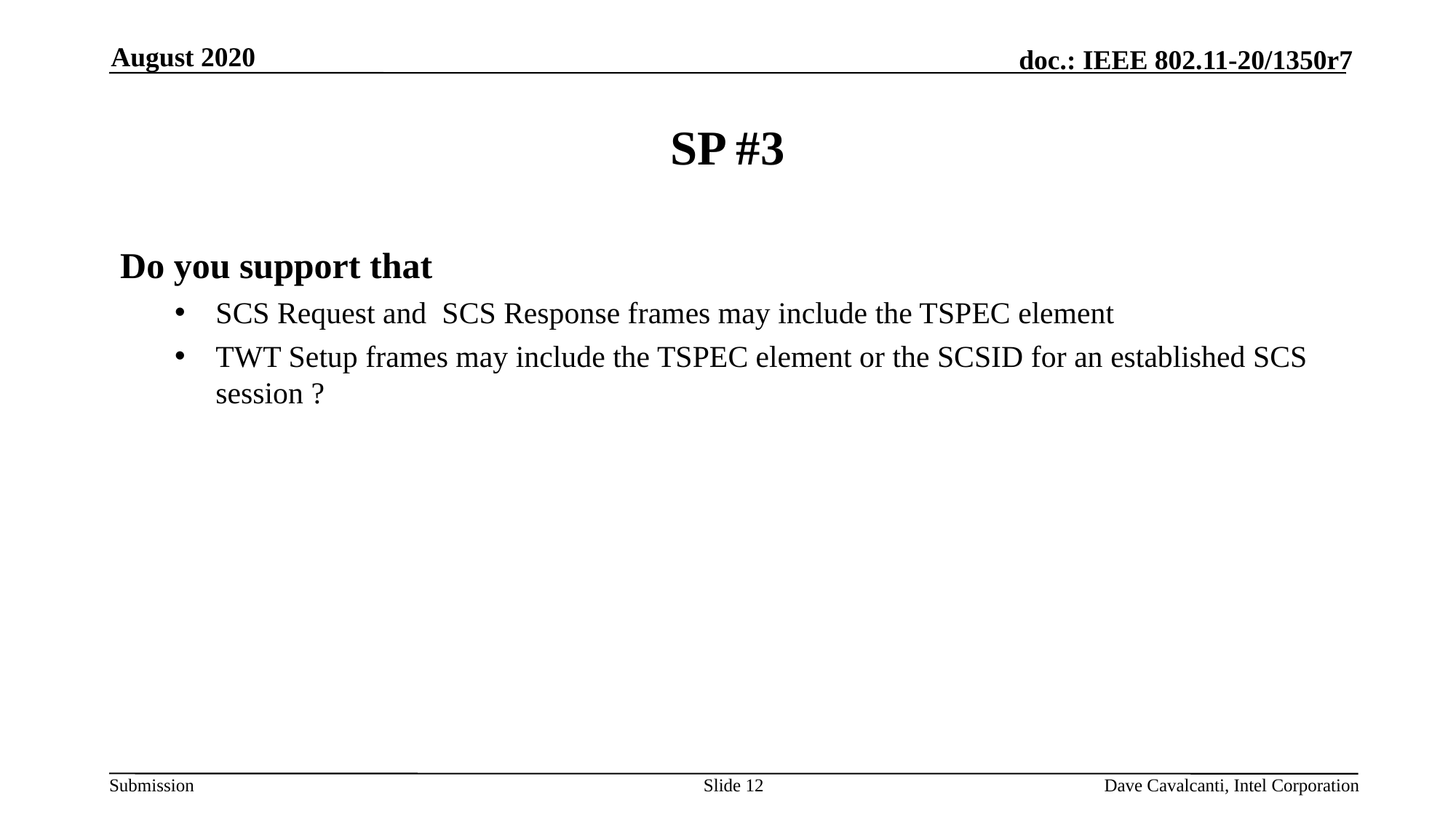

August 2020
# SP #3
Do you support that
SCS Request and  SCS Response frames may include the TSPEC element
TWT Setup frames may include the TSPEC element or the SCSID for an established SCS session ?

Slide 12
Dave Cavalcanti, Intel Corporation